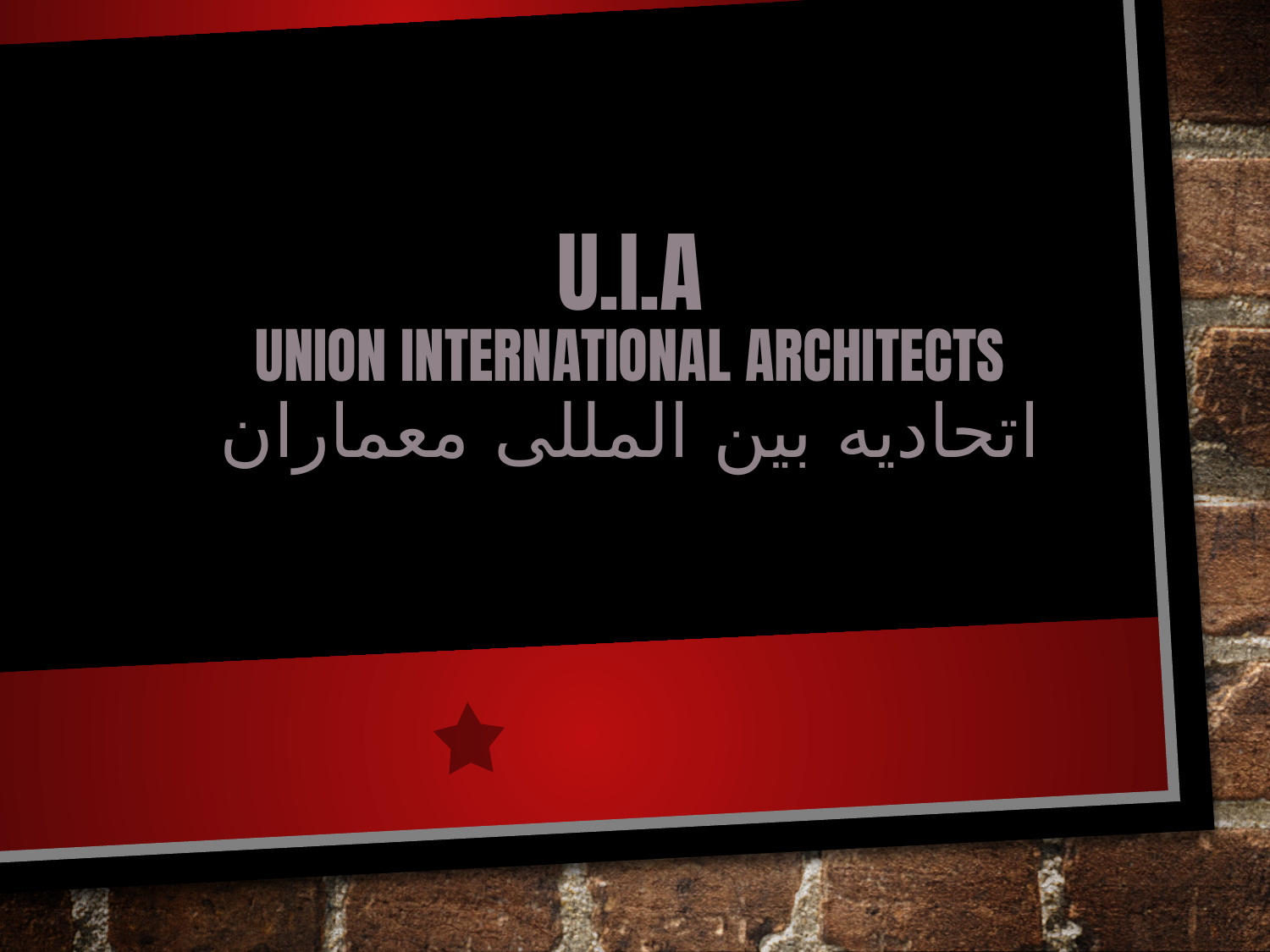

# U.I.A UNION INTERNATIONAL ARCHITECTS اتحادیه بین المللی معماران